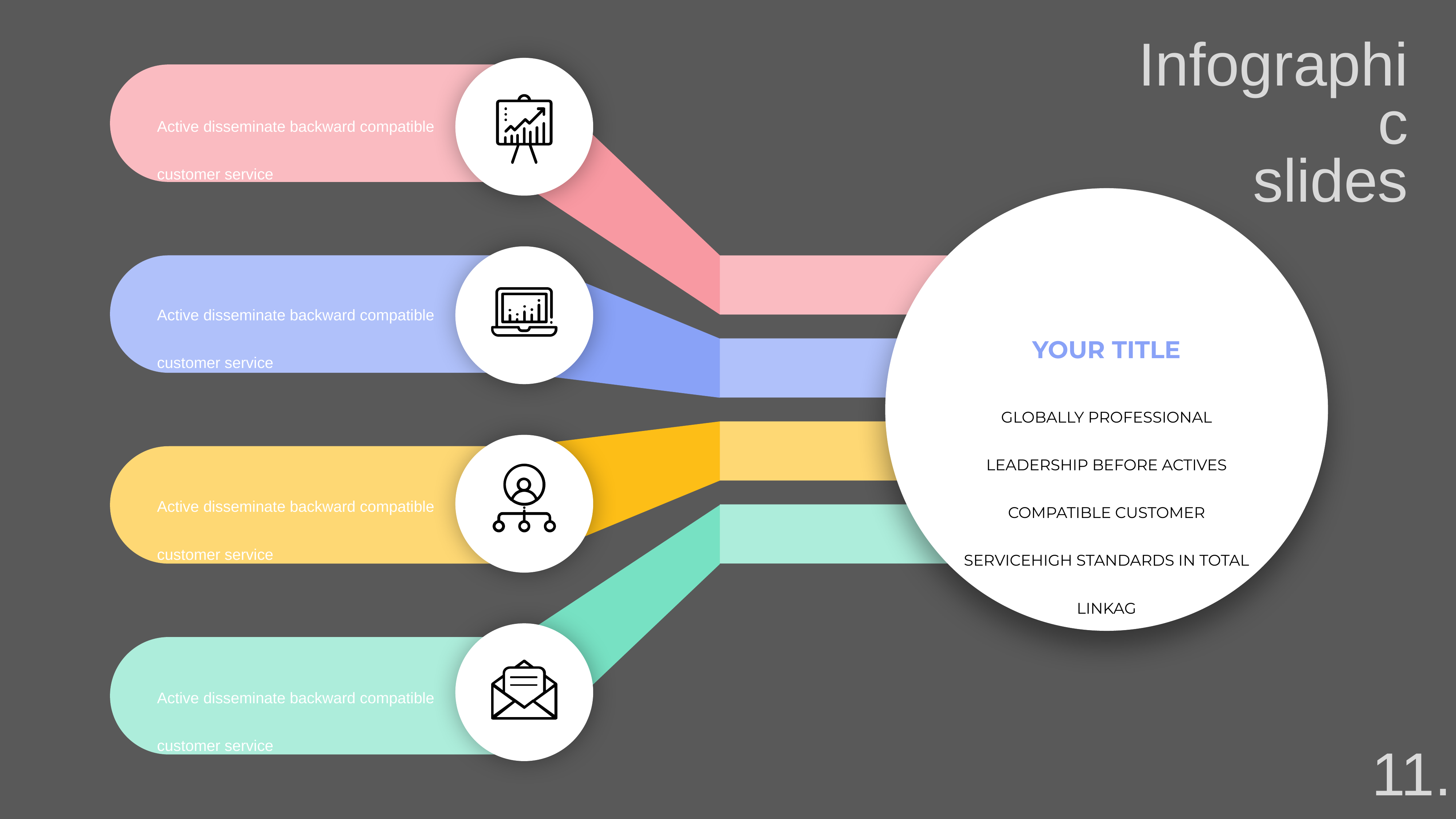

Infographic
slides

Active disseminate backward compatible customer service

Active disseminate backward compatible customer service

YOUR TITLE
GLOBALLY PROFESSIONAL LEADERSHIP BEFORE ACTIVES COMPATIBLE CUSTOMER SERVICEHIGH STANDARDS IN TOTAL LINKAG

Active disseminate backward compatible customer service

Active disseminate backward compatible customer service
11.